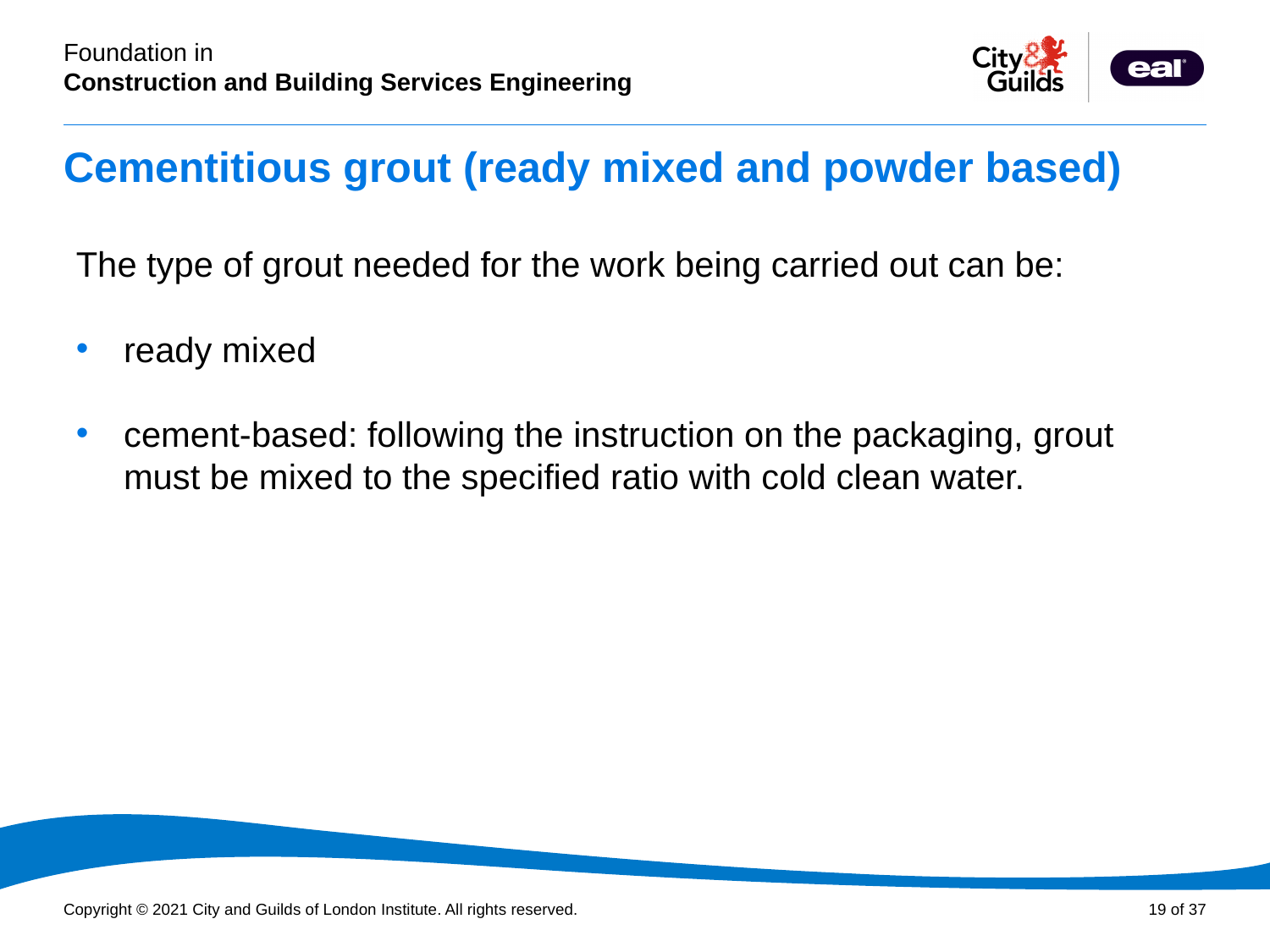

# Cementitious grout (ready mixed and powder based)
The type of grout needed for the work being carried out can be:

ready mixed

cement-based: following the instruction on the packaging, grout must be mixed to the specified ratio with cold clean water.